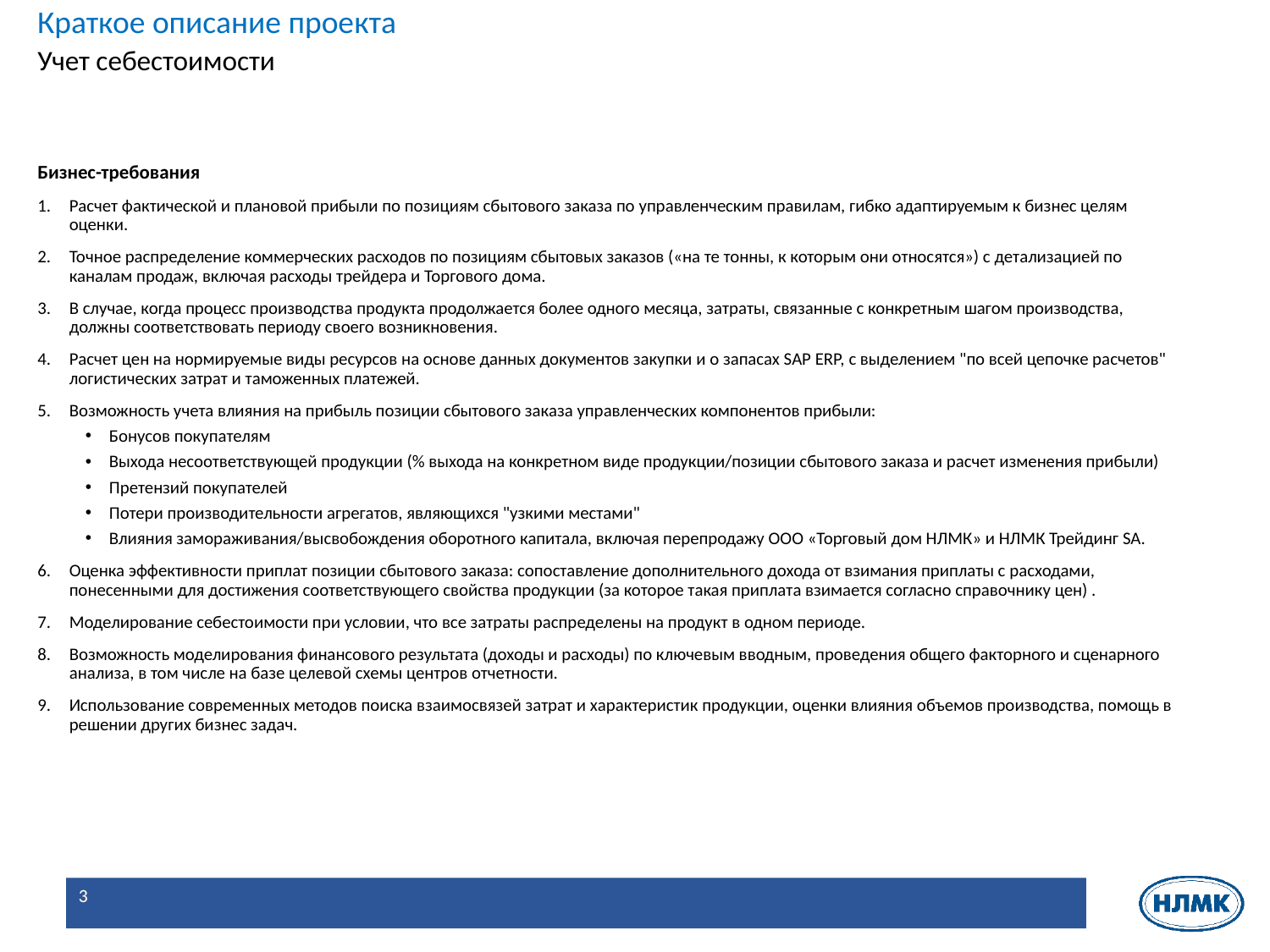

Краткое описание проекта
Учет себестоимости
Бизнес-требования
Расчет фактической и плановой прибыли по позициям сбытового заказа по управленческим правилам, гибко адаптируемым к бизнес целям оценки.
Точное распределение коммерческих расходов по позициям сбытовых заказов («на те тонны, к которым они относятся») с детализацией по каналам продаж, включая расходы трейдера и Торгового дома.
В случае, когда процесс производства продукта продолжается более одного месяца, затраты, связанные с конкретным шагом производства, должны соответствовать периоду своего возникновения.
Расчет цен на нормируемые виды ресурсов на основе данных документов закупки и о запасах SAP ERP, с выделением "по всей цепочке расчетов" логистических затрат и таможенных платежей.
Возможность учета влияния на прибыль позиции сбытового заказа управленческих компонентов прибыли:
Бонусов покупателям
Выхода несоответствующей продукции (% выхода на конкретном виде продукции/позиции сбытового заказа и расчет изменения прибыли)
Претензий покупателей
Потери производительности агрегатов, являющихся "узкими местами"
Влияния замораживания/высвобождения оборотного капитала, включая перепродажу ООО «Торговый дом НЛМК» и НЛМК Трейдинг SA.
Оценка эффективности приплат позиции сбытового заказа: сопоставление дополнительного дохода от взимания приплаты с расходами, понесенными для достижения соответствующего свойства продукции (за которое такая приплата взимается согласно справочнику цен) .
Моделирование себестоимости при условии, что все затраты распределены на продукт в одном периоде.
Возможность моделирования финансового результата (доходы и расходы) по ключевым вводным, проведения общего факторного и сценарного анализа, в том числе на базе целевой схемы центров отчетности.
Использование современных методов поиска взаимосвязей затрат и характеристик продукции, оценки влияния объемов производства, помощь в решении других бизнес задач.